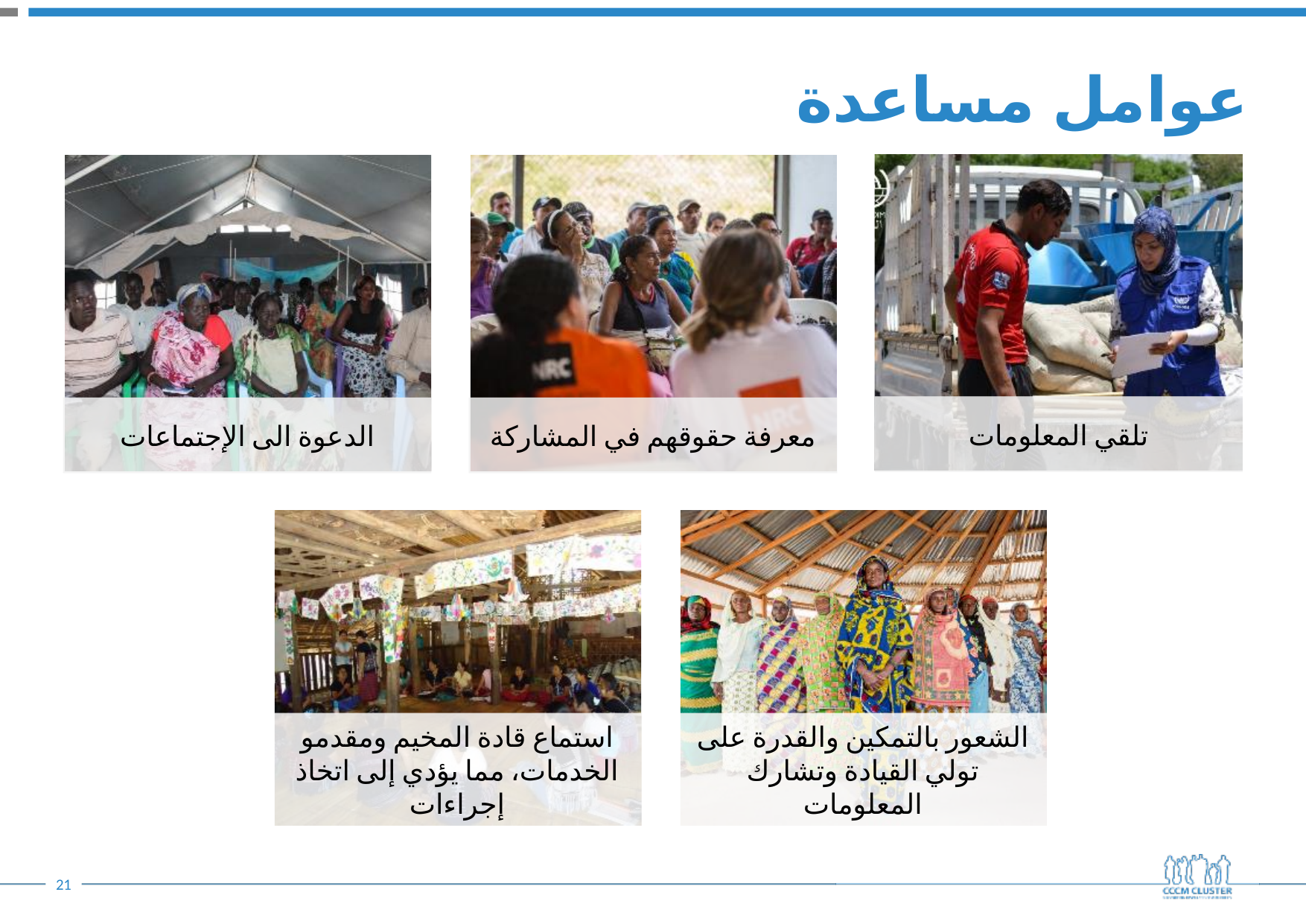

# عوامل مساعدة

تلقي المعلومات

الدعوة الى الإجتماعات

معرفة حقوقهم في المشاركة

استماع قادة المخيم ومقدمو الخدمات، مما يؤدي إلى اتخاذ إجراءات

الشعور بالتمكين والقدرة على تولي القيادة وتشارك المعلومات